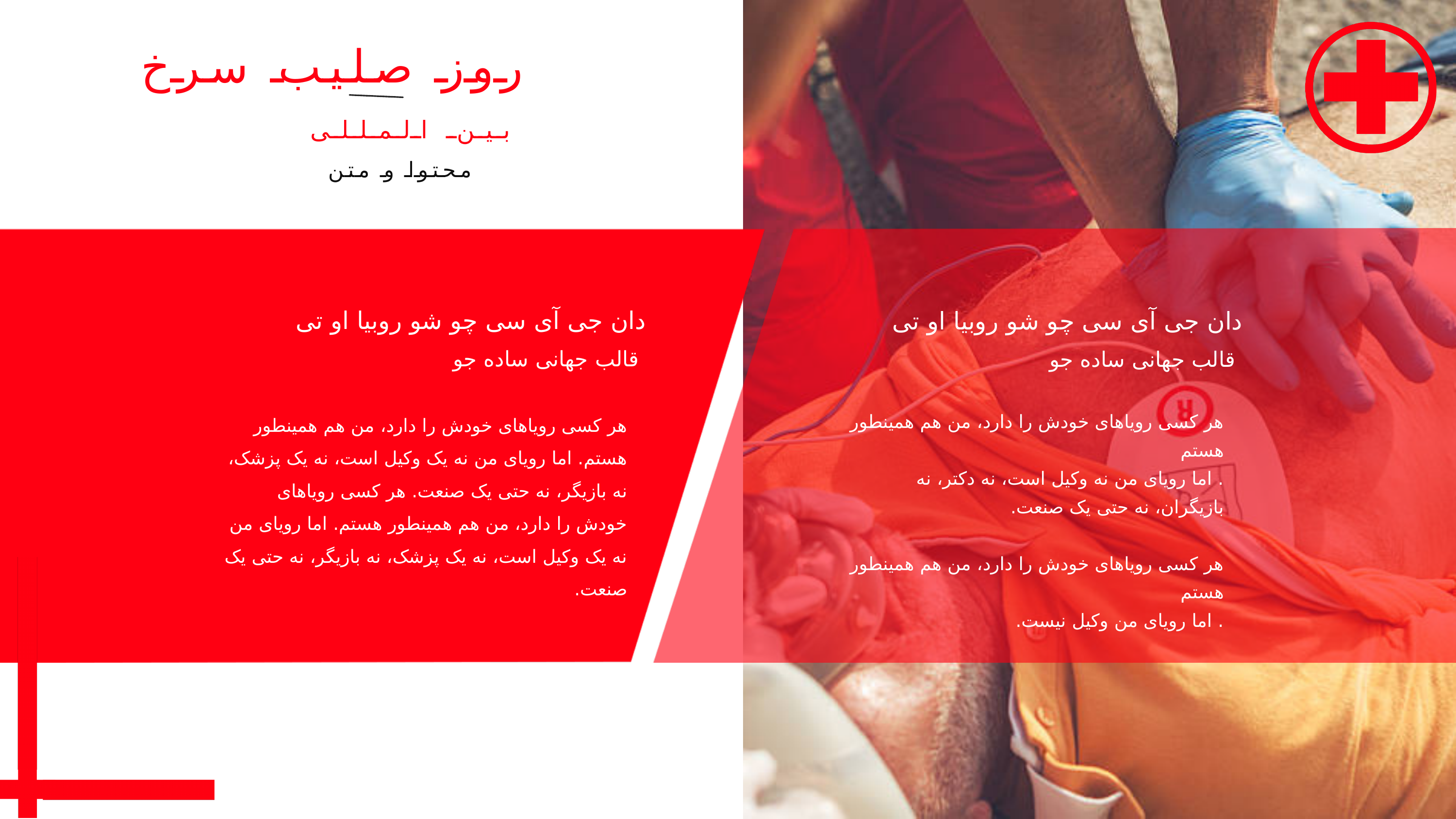

روز صلیب سرخ

بین المللی
محتوا و متن

دان جی آی سی چو شو روبیا او تی
دان جی آی سی چو شو روبیا او تی
قالب جهانی ساده جو
قالب جهانی ساده جو
هر کسی رویاهای خودش را دارد، من هم همینطور هستم. اما رویای من نه یک وکیل است، نه یک پزشک، نه بازیگر، نه حتی یک صنعت. هر کسی رویاهای خودش را دارد، من هم همینطور هستم. اما رویای من نه یک وکیل است، نه یک پزشک، نه بازیگر، نه حتی یک صنعت.
هر کسی رویاهای خودش را دارد، من هم همینطور هستم
. اما رویای من نه وکیل است، نه دکتر، نه
بازیگران، نه حتی یک صنعت.

هر کسی رویاهای خودش را دارد، من هم همینطور هستم
. اما رویای من وکیل نیست.